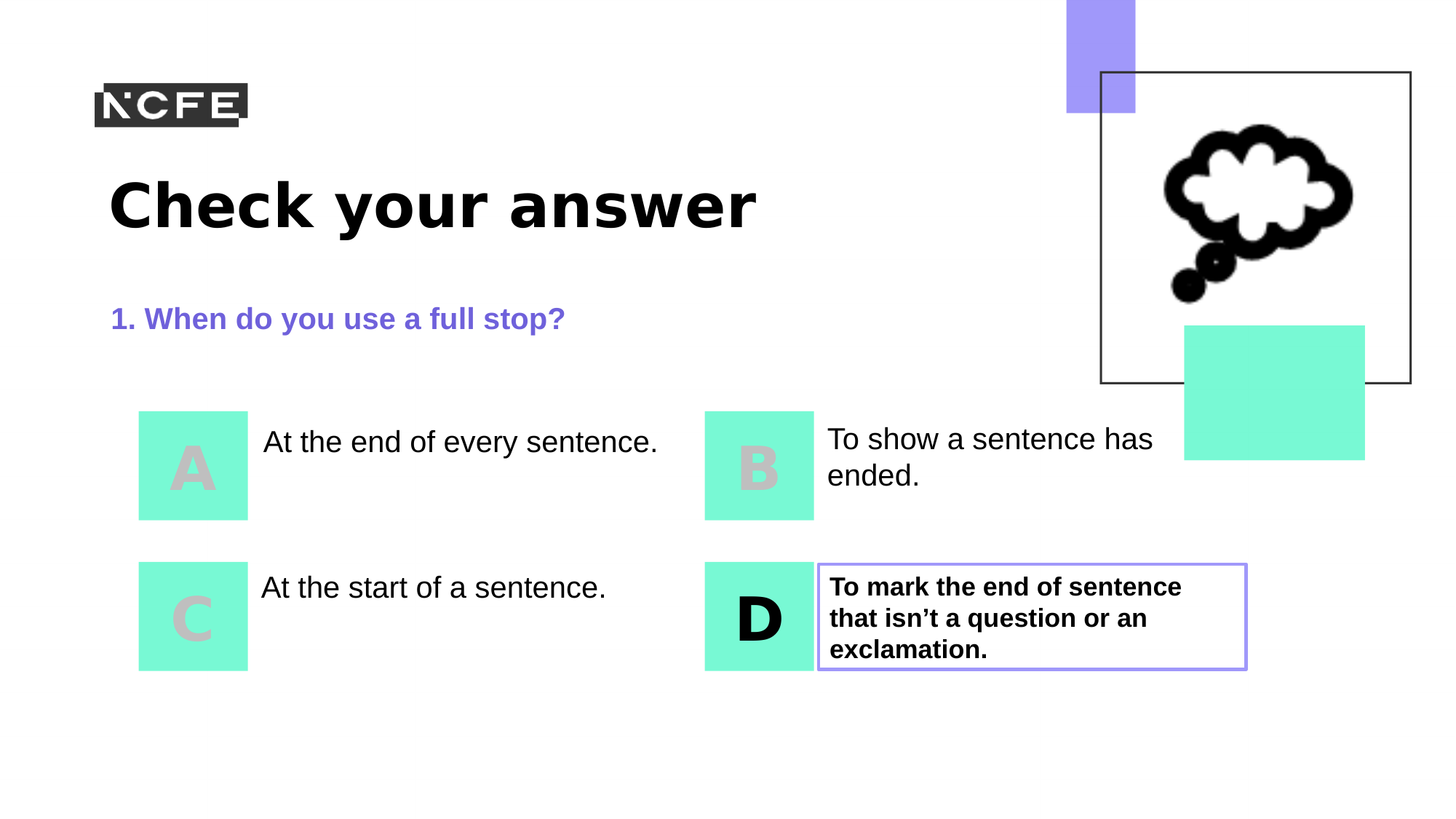

1. When do you use a full stop?
To show a sentence has
ended.

At the end of every sentence.
At the start of a sentence.
To mark the end of sentence that isn’t a question or an exclamation.